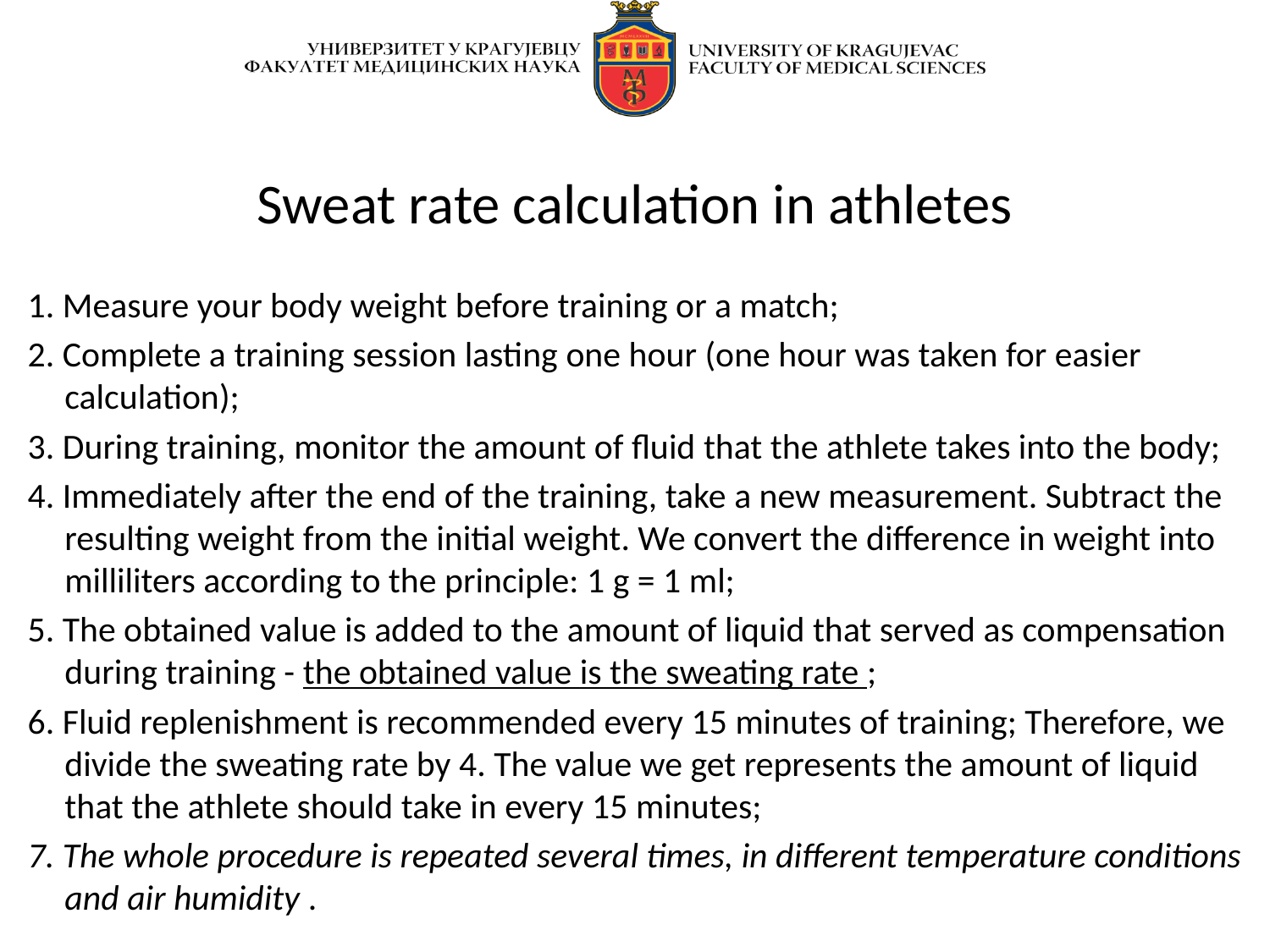

# Sweat rate calculation in athletes
1. Measure your body weight before training or a match;
2. Complete a training session lasting one hour (one hour was taken for easier calculation);
3. During training, monitor the amount of fluid that the athlete takes into the body;
4. Immediately after the end of the training, take a new measurement. Subtract the resulting weight from the initial weight. We convert the difference in weight into milliliters according to the principle: 1 g = 1 ml;
5. The obtained value is added to the amount of liquid that served as compensation during training - the obtained value is the sweating rate ;
6. Fluid replenishment is recommended every 15 minutes of training; Therefore, we divide the sweating rate by 4. The value we get represents the amount of liquid that the athlete should take in every 15 minutes;
7. The whole procedure is repeated several times, in different temperature conditions and air humidity .